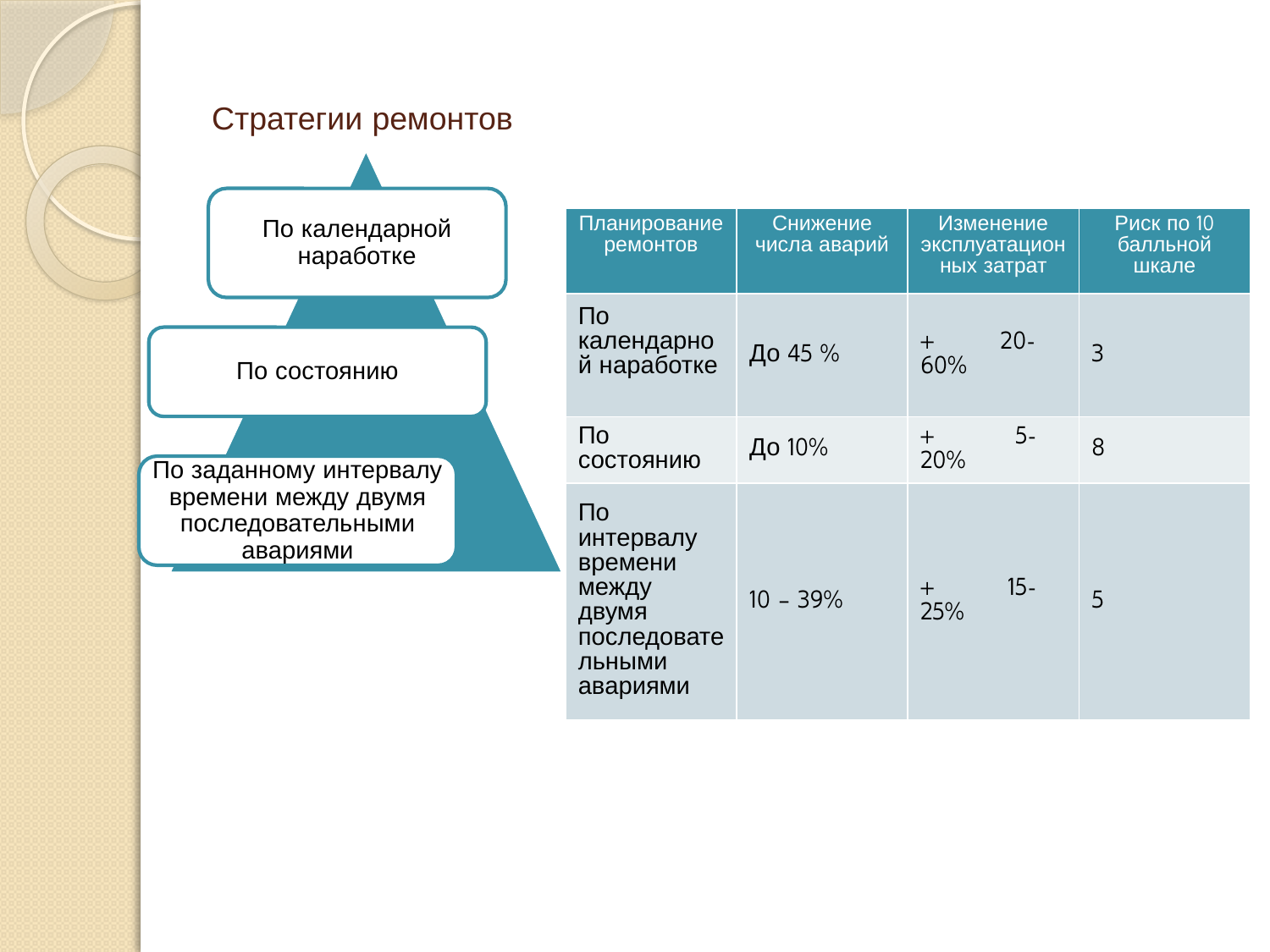

# Стратегии ремонтов

По календарной наработке
| Планирование ремонтов | Снижение числа аварий | Изменение эксплуатационных затрат | Риск по 10 балльной шкале |
| --- | --- | --- | --- |
| По календарной наработке | До 45 % | + 20-60% | 3 |
| По состоянию | До 10% | + 5-20% | 8 |
| По интервалу времени между двумя последовательными авариями | 10 – 39% | + 15-25% | 5 |

По состоянию

По заданному интервалу времени между двумя последовательными авариями